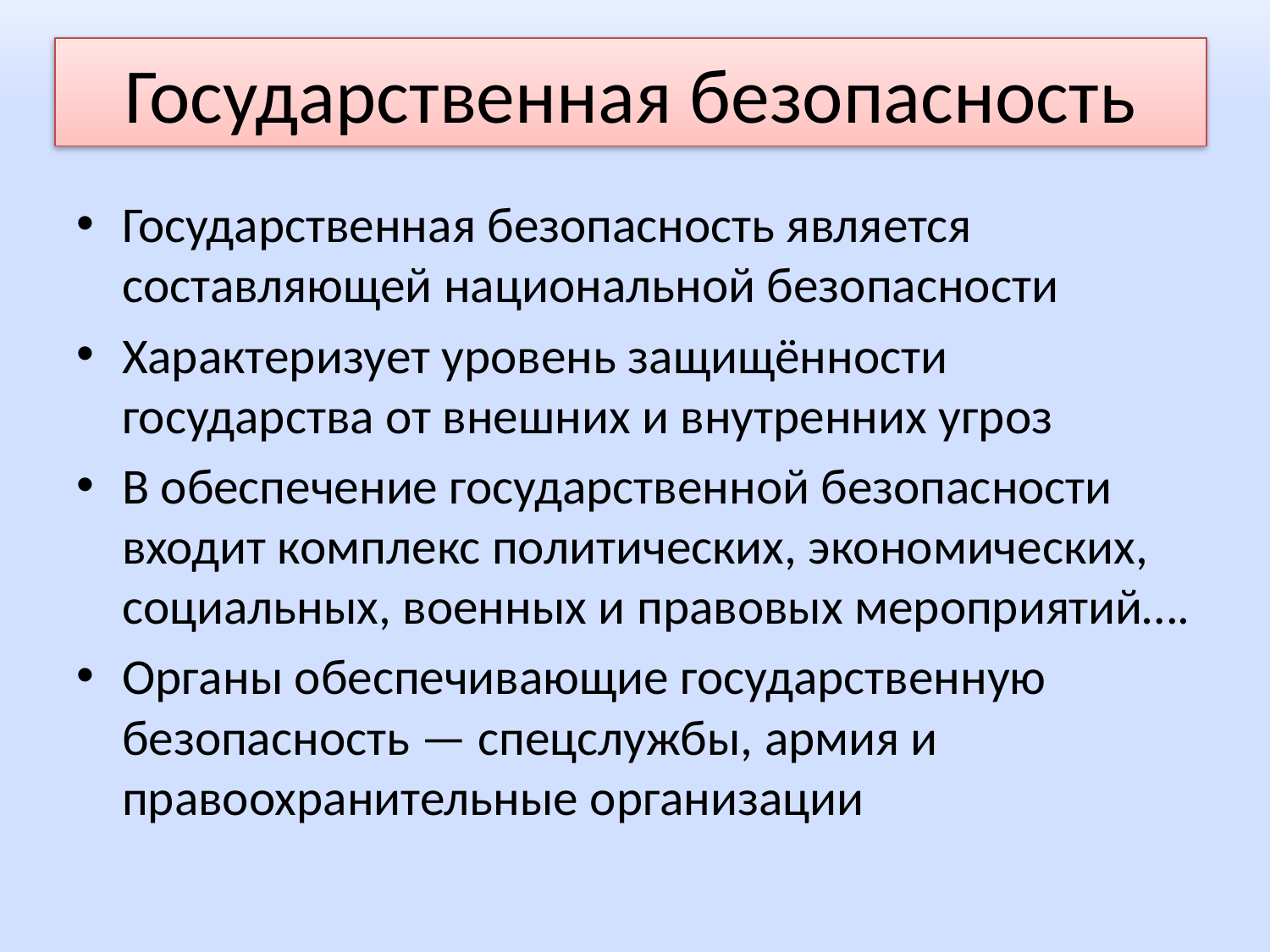

# Государственная безопасность
Государственная безопасность является составляющей национальной безопасности
Характеризует уровень защищённости государства от внешних и внутренних угроз
В обеспечение государственной безопасности входит комплекс политических, экономических, социальных, военных и правовых мероприятий….
Органы обеспечивающие государственную безопасность — спецслужбы, армия и правоохранительные организации